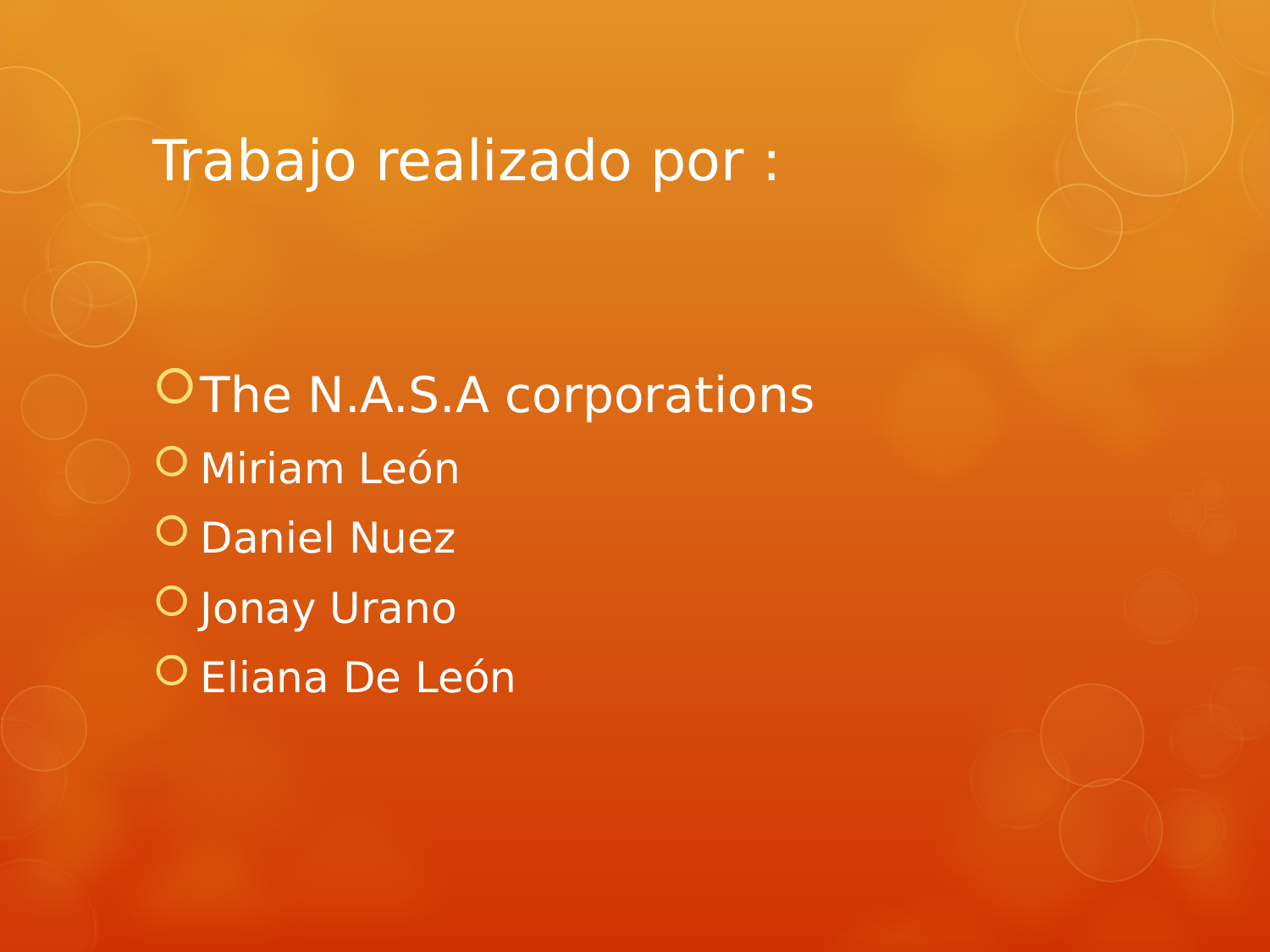

# Trabajo realizado por :
The N.A.S.A corporations
Miriam León
Daniel Nuez
Jonay Urano
Eliana De León